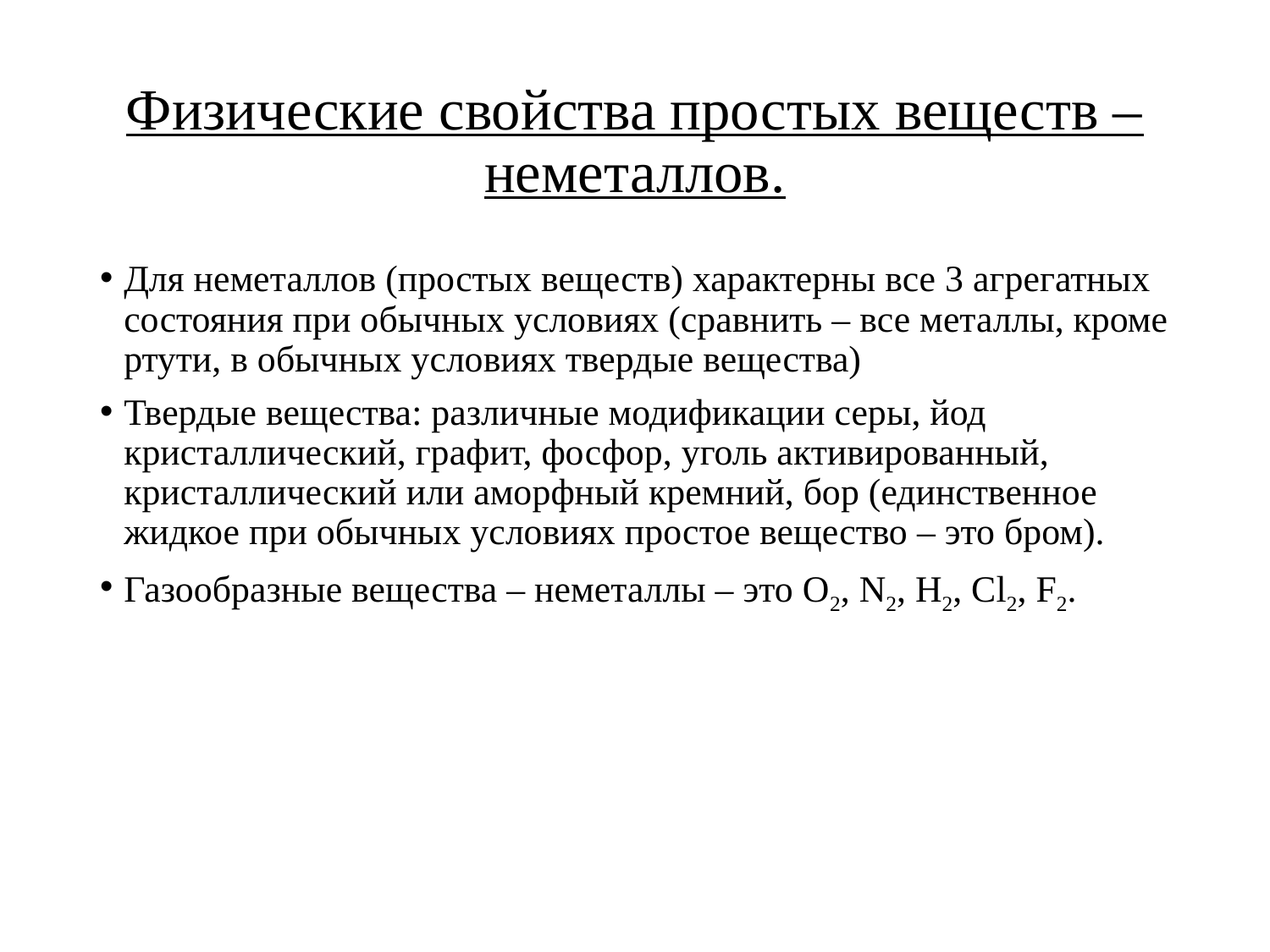

# Физические свойства простых веществ – неметаллов.
Для неметаллов (простых веществ) характерны все 3 агрегатных состояния при обычных условиях (сравнить – все металлы, кроме ртути, в обычных условиях твердые вещества)
Твердые вещества: различные модификации серы, йод кристаллический, графит, фосфор, уголь активированный, кристаллический или аморфный кремний, бор (единственное жидкое при обычных условиях простое вещество – это бром).
Газообразные вещества – неметаллы – это О2, N2, H2, Cl2, F2.